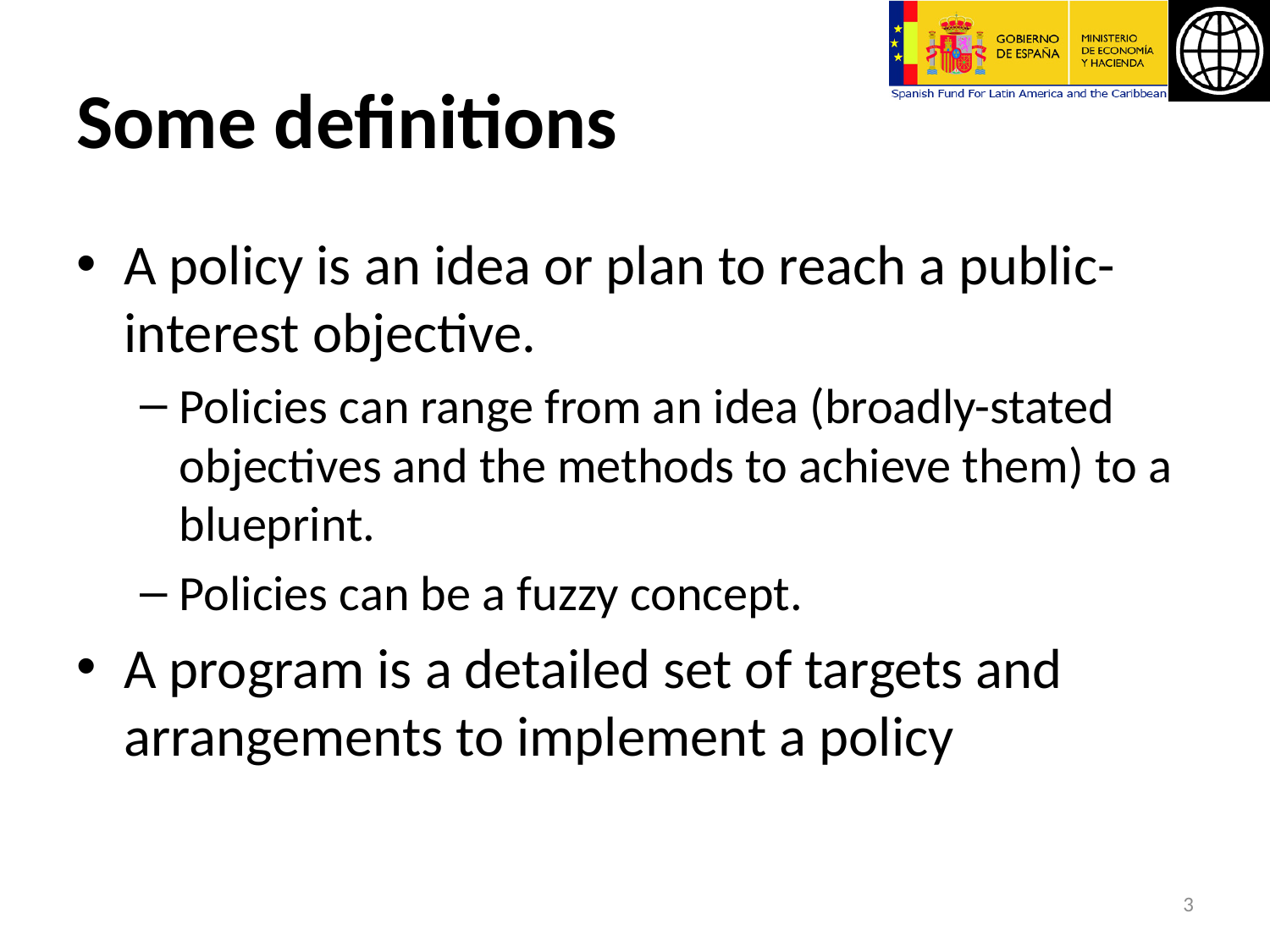

# Some definitions
A policy is an idea or plan to reach a public-interest objective.
Policies can range from an idea (broadly-stated objectives and the methods to achieve them) to a blueprint.
Policies can be a fuzzy concept.
A program is a detailed set of targets and arrangements to implement a policy
3